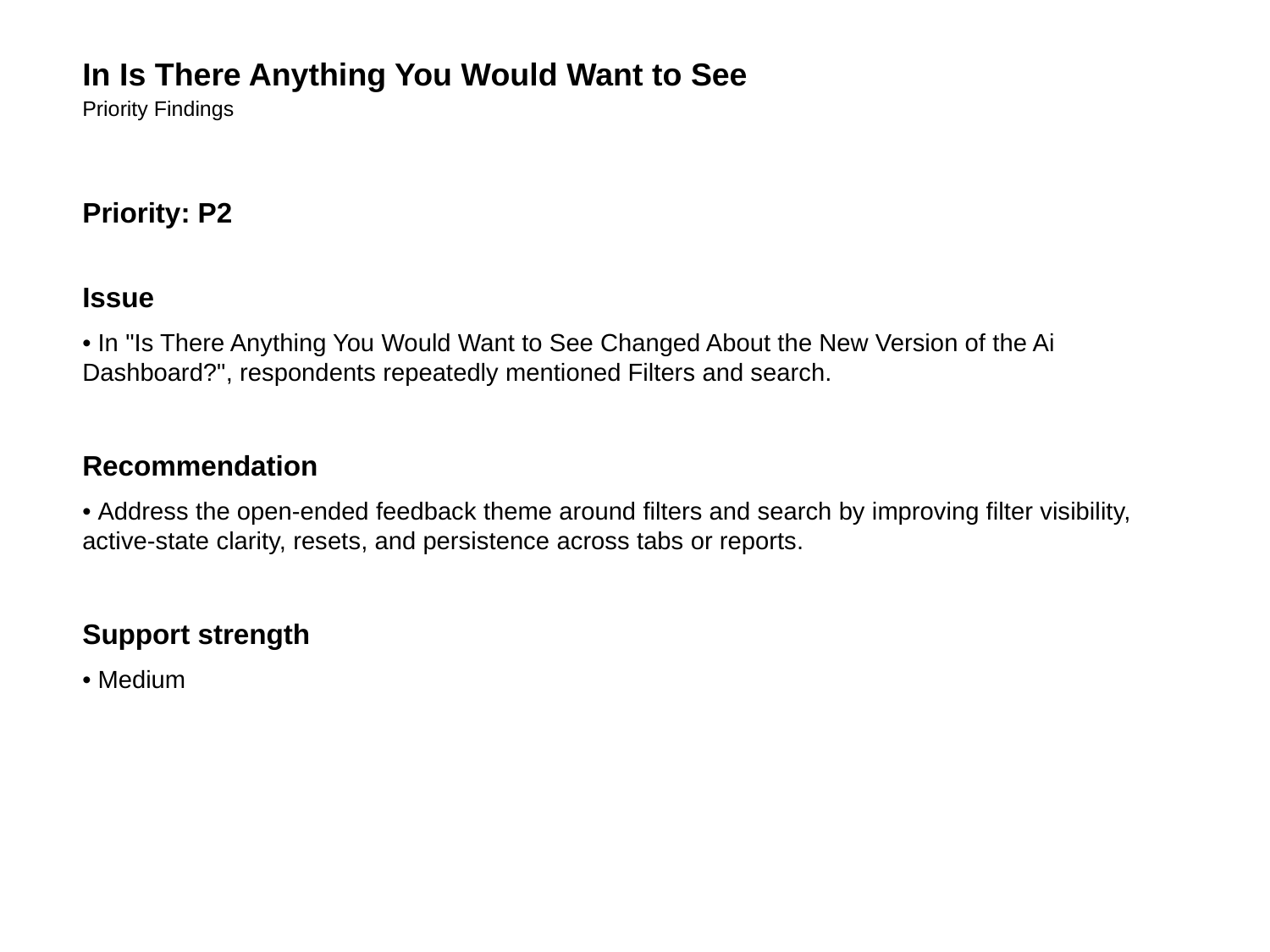

In Is There Anything You Would Want to See
Priority Findings
Priority: P2

Issue
• In "Is There Anything You Would Want to See Changed About the New Version of the Ai Dashboard?", respondents repeatedly mentioned Filters and search.

Recommendation
• Address the open-ended feedback theme around filters and search by improving filter visibility, active-state clarity, resets, and persistence across tabs or reports.

Support strength
• Medium